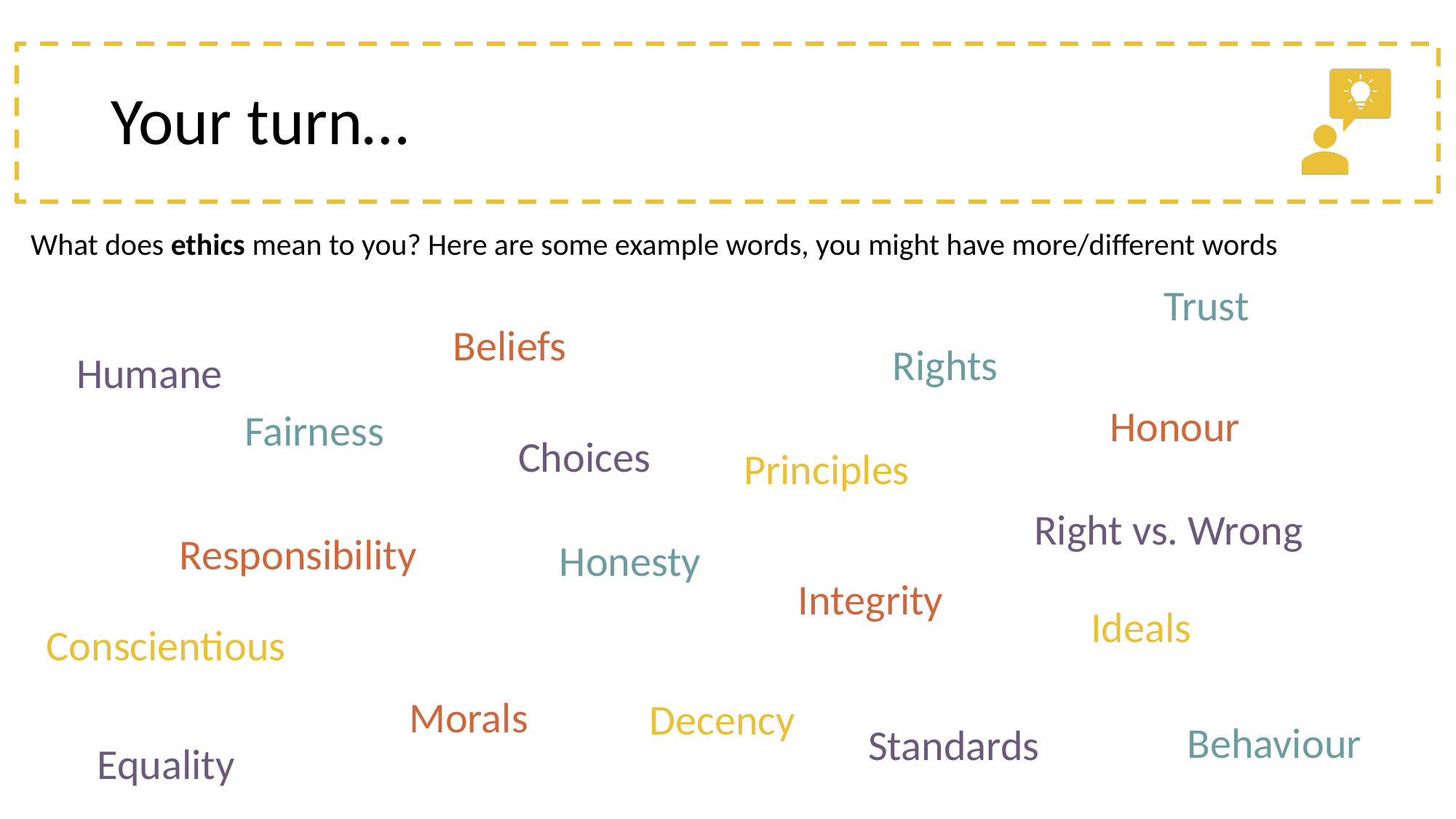

# Your turn…
What does ethics mean to you? Here are some example words, you might have more/different words
Trust
Beliefs
Rights
Humane
Honour
Fairness
Choices
Principles
Right vs. Wrong
Responsibility
Honesty
Integrity
Ideals
Conscientious
Morals
Decency
Behaviour
Standards
Equality